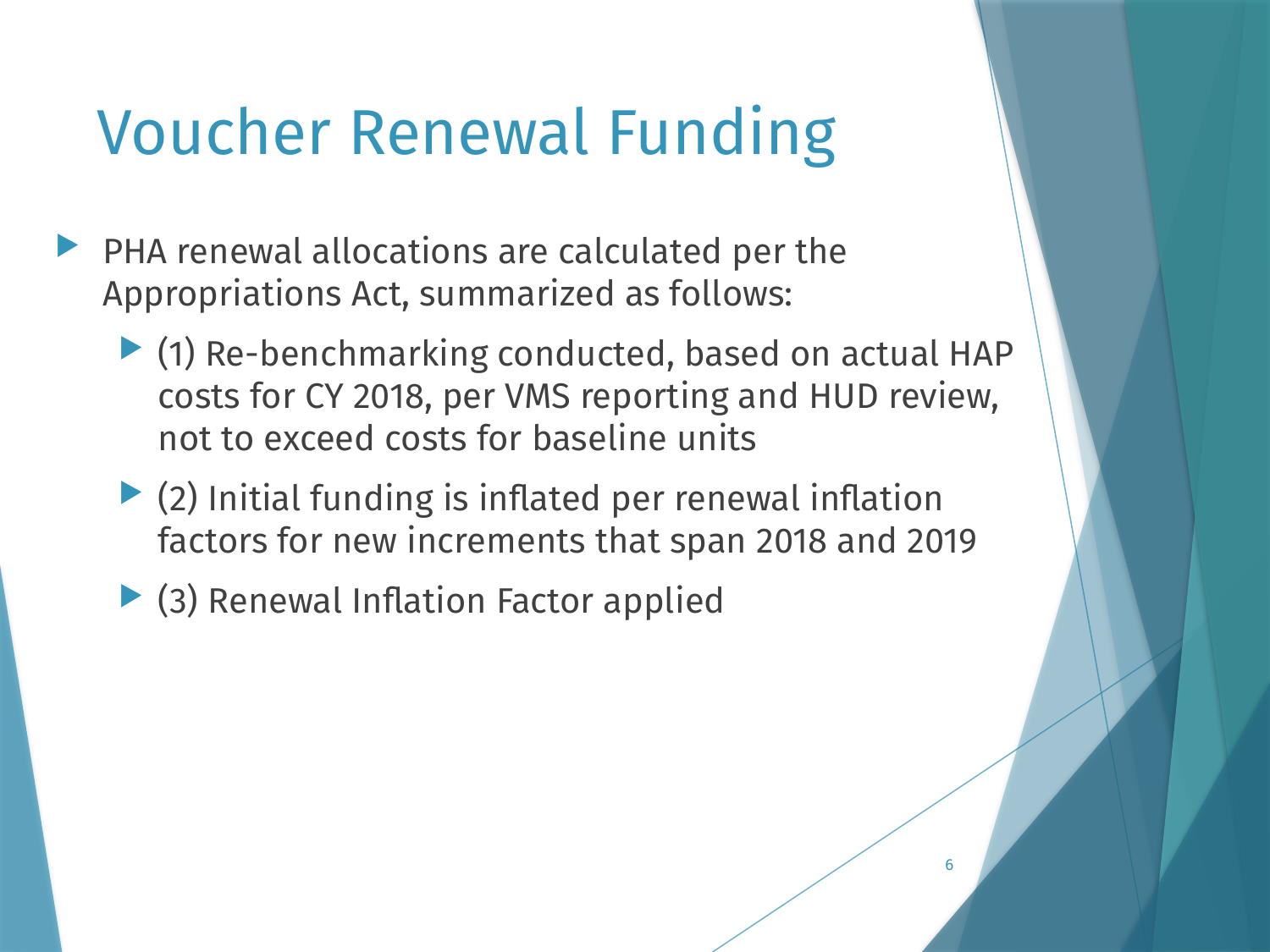

# Voucher Renewal Funding
PHA renewal allocations are calculated per the Appropriations Act, summarized as follows:
(1) Re-benchmarking conducted, based on actual HAP costs for CY 2018, per VMS reporting and HUD review, not to exceed costs for baseline units
(2) Initial funding is inflated per renewal inflation factors for new increments that span 2018 and 2019
(3) Renewal Inflation Factor applied

6